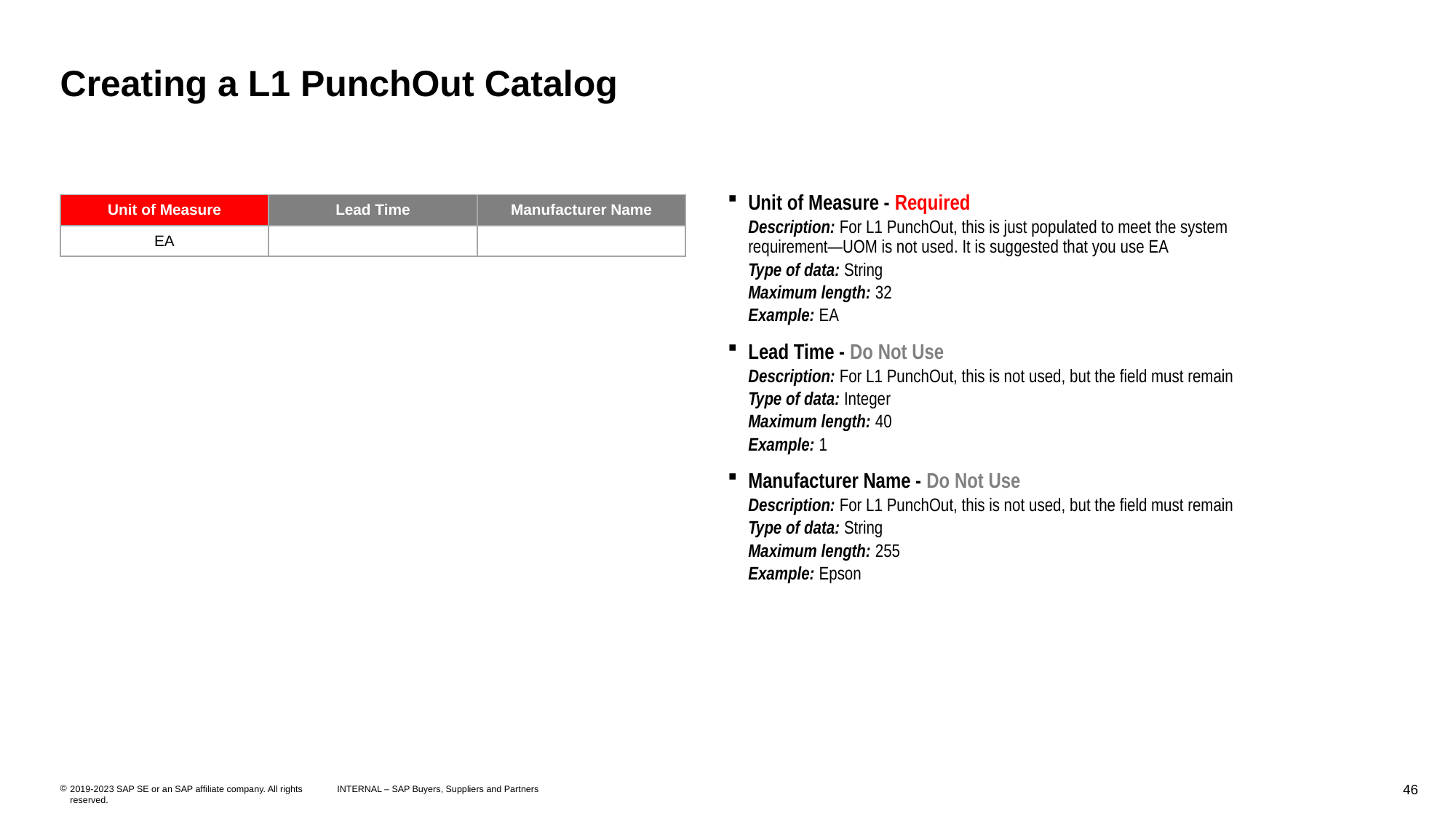

# Creating a L1 PunchOut Catalog
| Unit of Measure | Lead Time | Manufacturer Name |
| --- | --- | --- |
| EA |  |  |
Unit of Measure - Required
Description: For L1 PunchOut, this is just populated to meet the system requirement—UOM is not used. It is suggested that you use EA
Type of data: String
Maximum length: 32
Example: EA
Lead Time - Do Not Use
Description: For L1 PunchOut, this is not used, but the field must remain
Type of data: Integer
Maximum length: 40
Example: 1
Manufacturer Name - Do Not Use
Description: For L1 PunchOut, this is not used, but the field must remain
Type of data: String
Maximum length: 255
Example: Epson